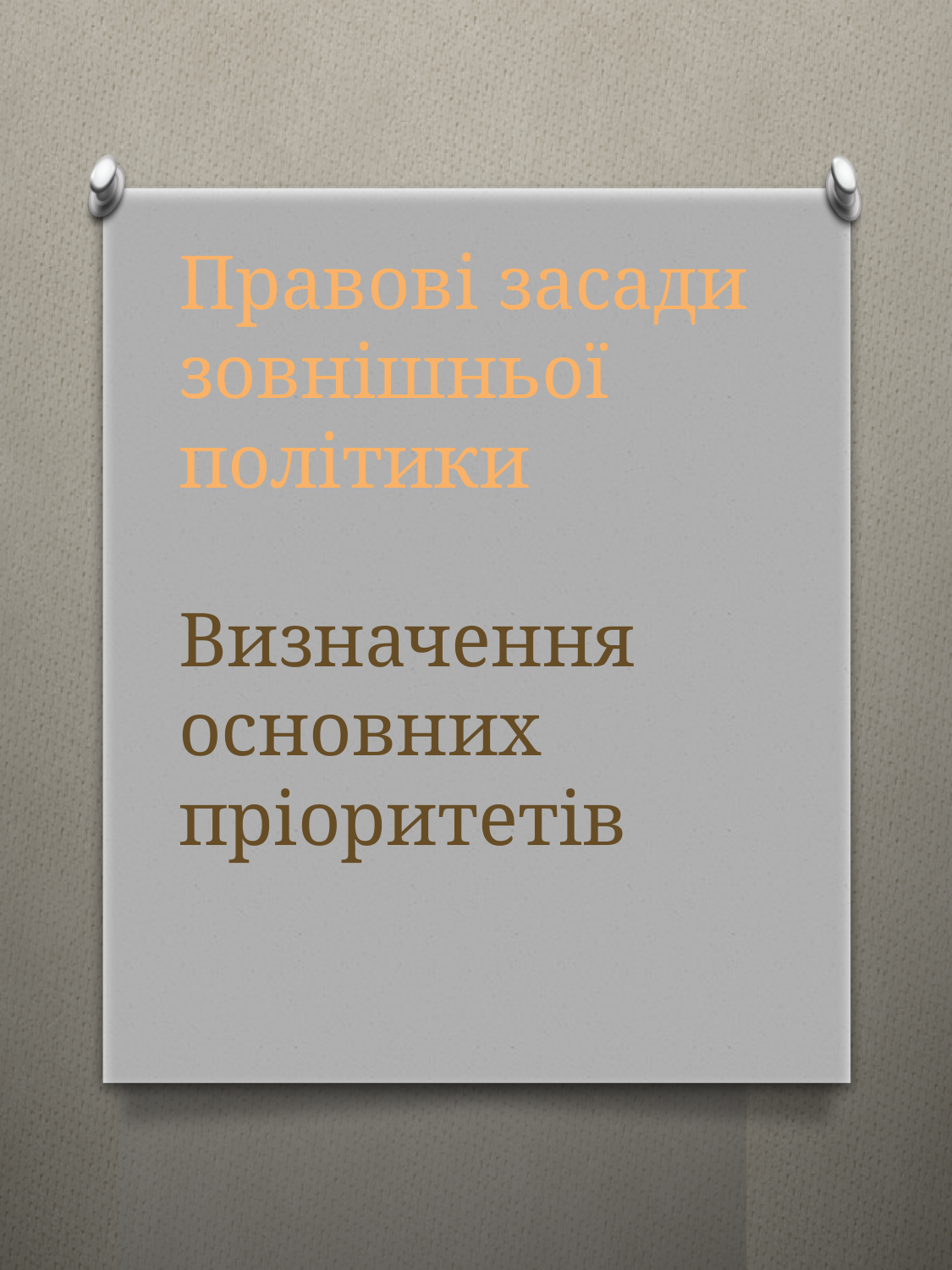

# Правові засади зовнішньої політики Визначення основних пріоритетів